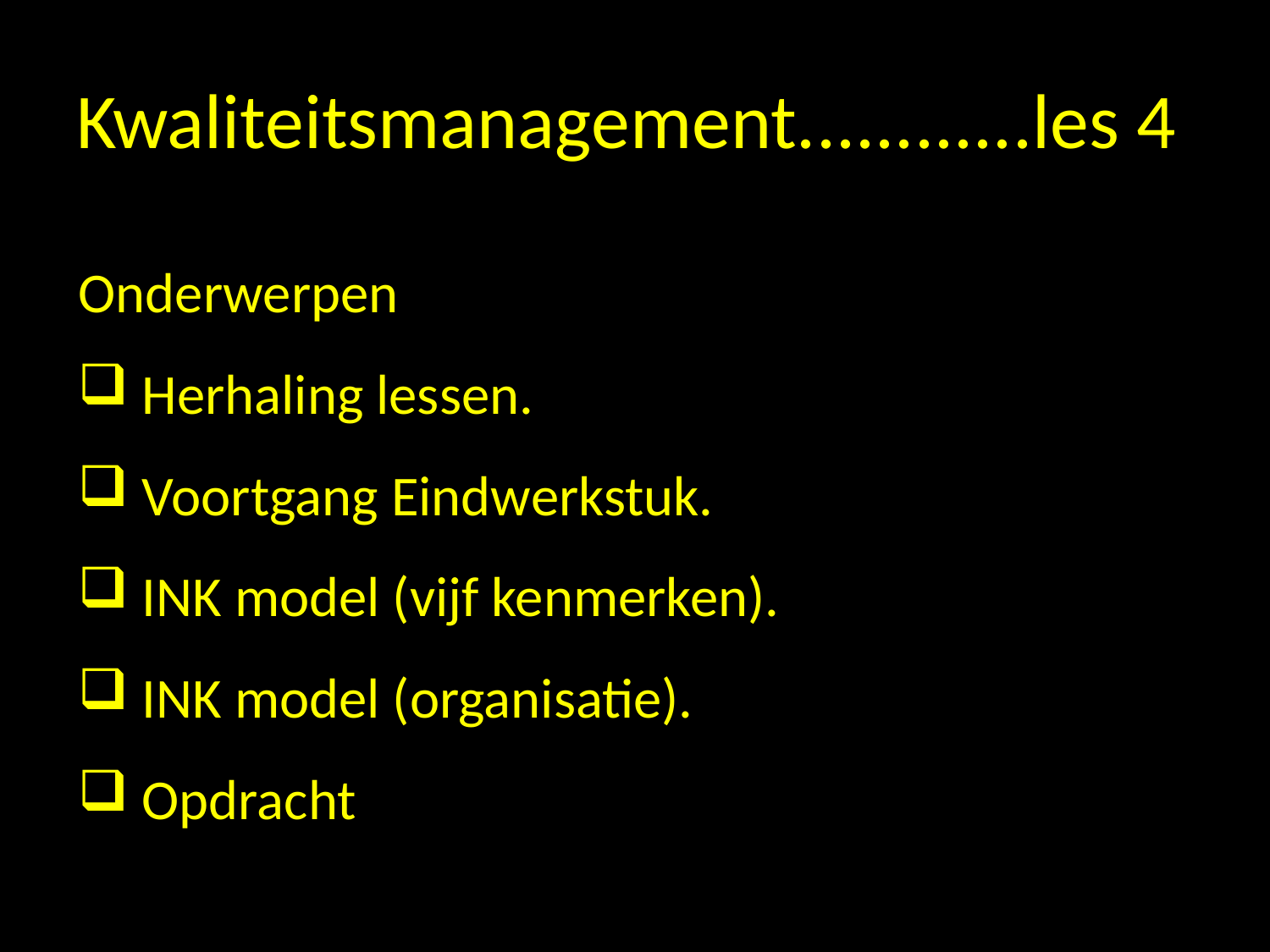

# Kwaliteitsmanagement............les 4
Onderwerpen
 Herhaling lessen.
 Voortgang Eindwerkstuk.
 INK model (vijf kenmerken).
 INK model (organisatie).
 Opdracht